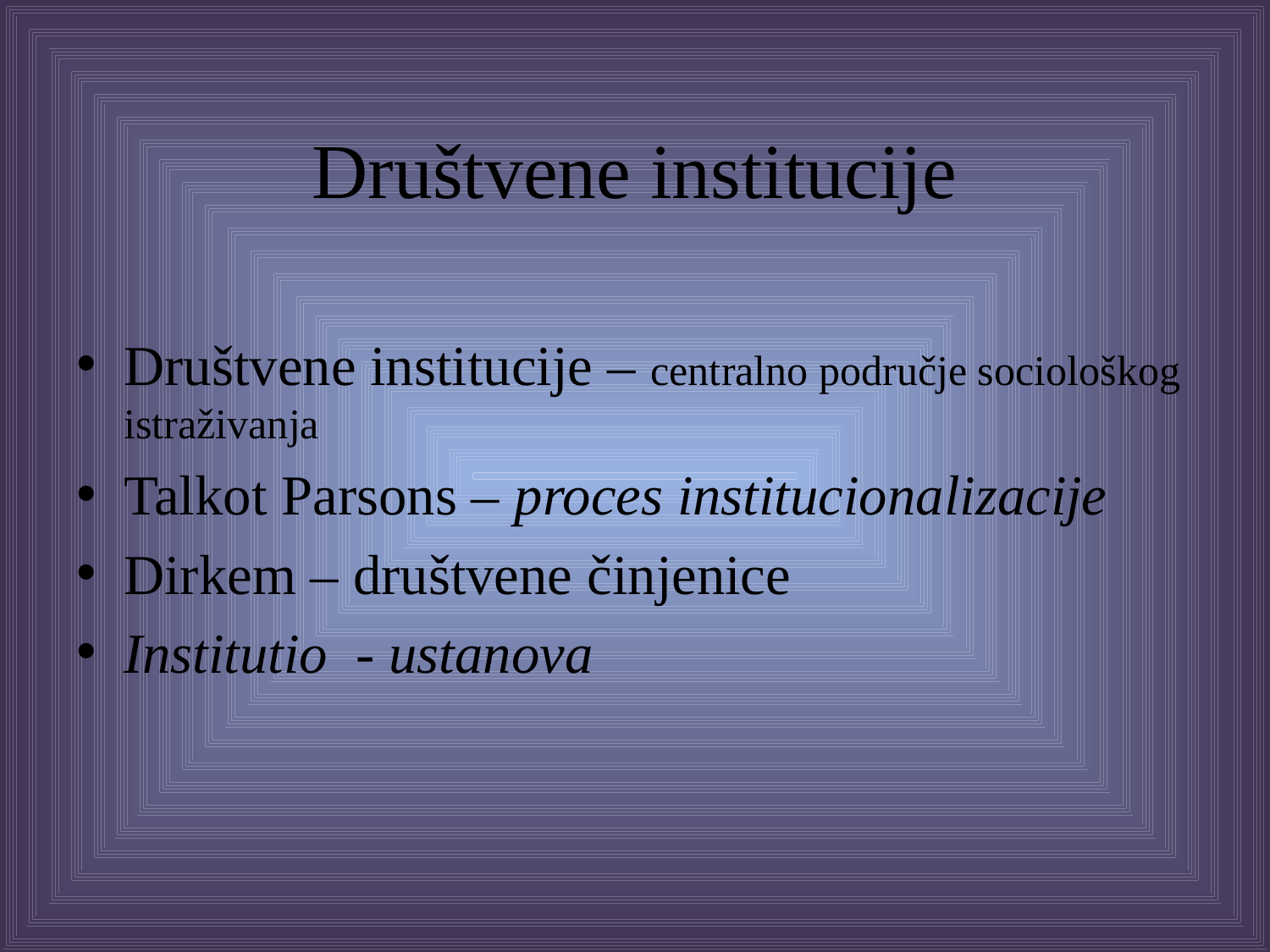

# Društvene institucije
Društvene institucije – centralno područje sociološkog istraživanja
Talkot Parsons – proces institucionalizacije
Dirkem – društvene činjenice
Institutio  - ustanova